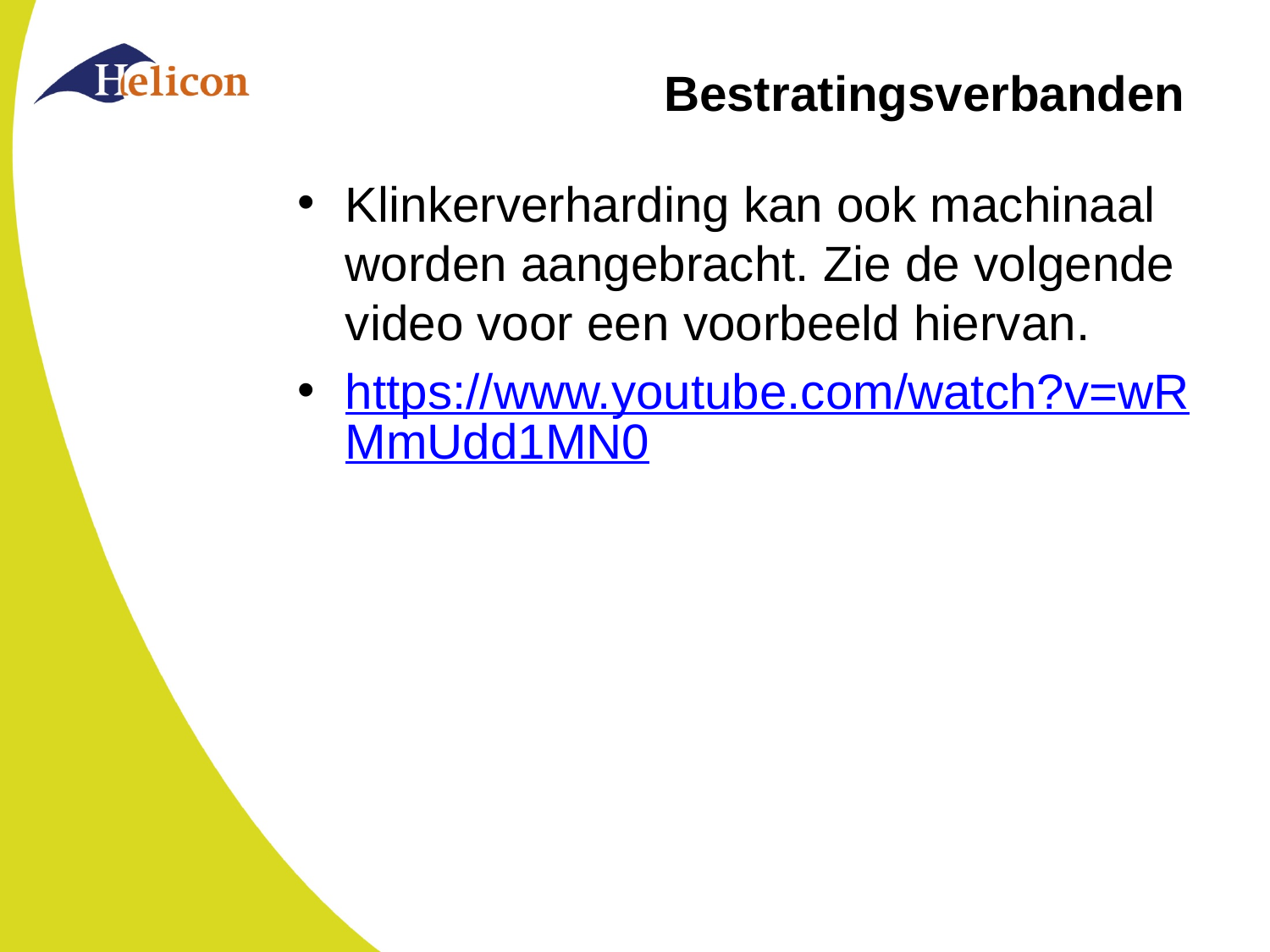

# Bestratingsverbanden
Klinkerverharding kan ook machinaal worden aangebracht. Zie de volgende video voor een voorbeeld hiervan.
https://www.youtube.com/watch?v=wRMmUdd1MN0